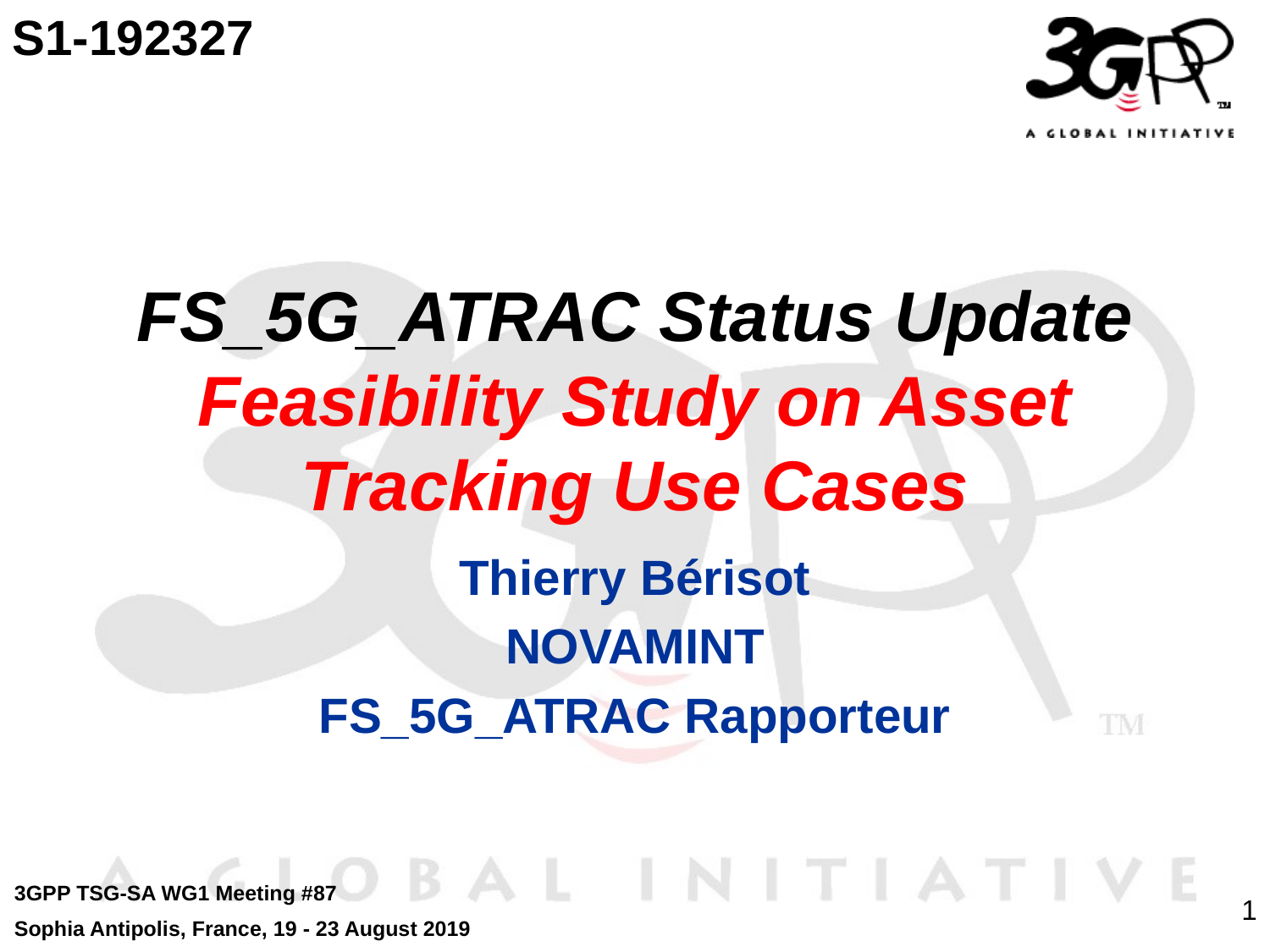

S1-192327
# FS_5G_ATRAC Status Update Feasibility Study on Asset Tracking Use Cases
Thierry Bérisot
NOVAMINT
FS_5G_ATRAC Rapporteur
3GPP TSG-SA WG1 Meeting #87
Sophia Antipolis, France, 19 - 23 August 2019
1